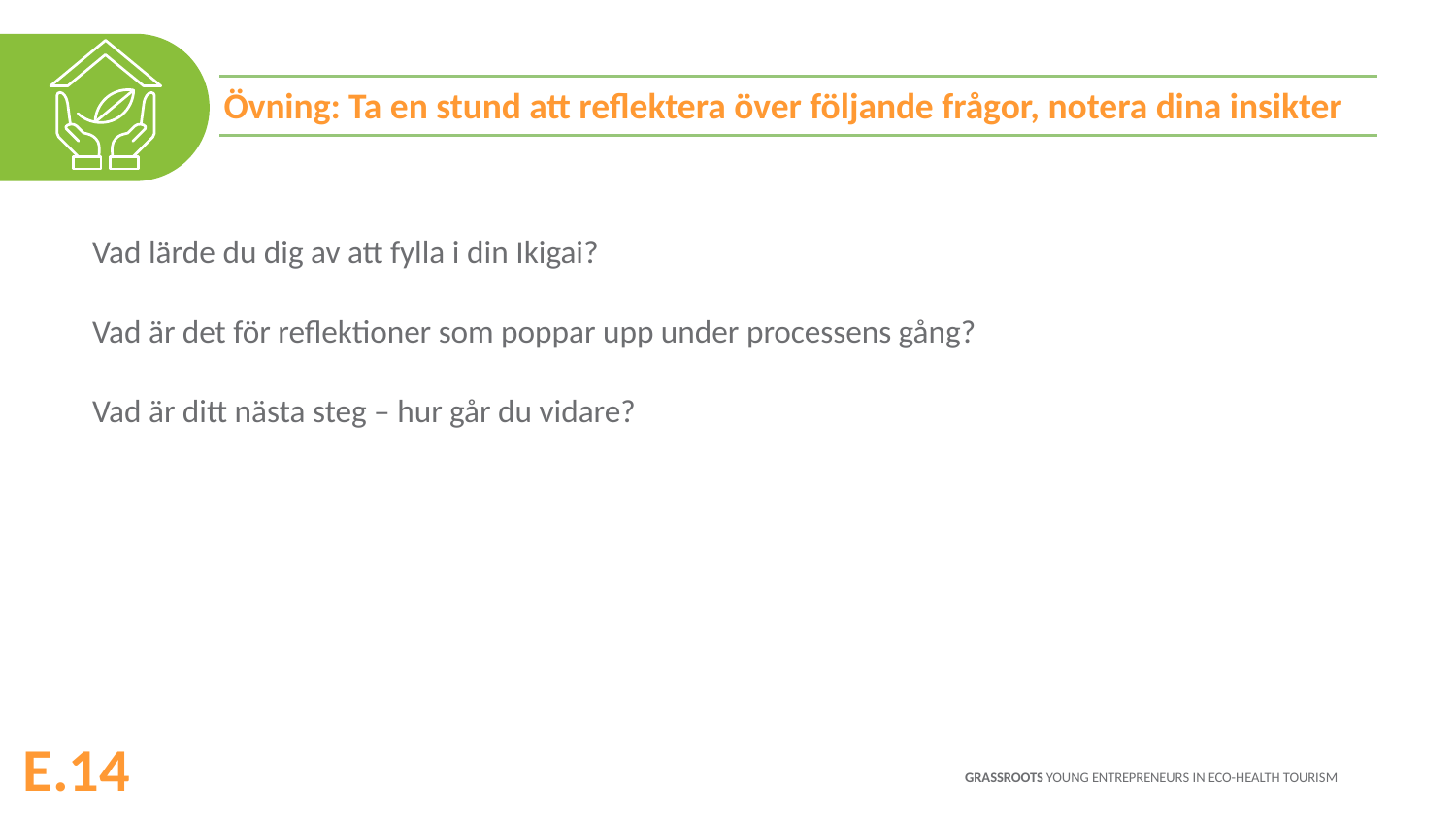

Övning: Ta en stund att reflektera över följande frågor, notera dina insikter

Vad lärde du dig av att fylla i din Ikigai?

Vad är det för reflektioner som poppar upp under processens gång?

Vad är ditt nästa steg – hur går du vidare?

E.14